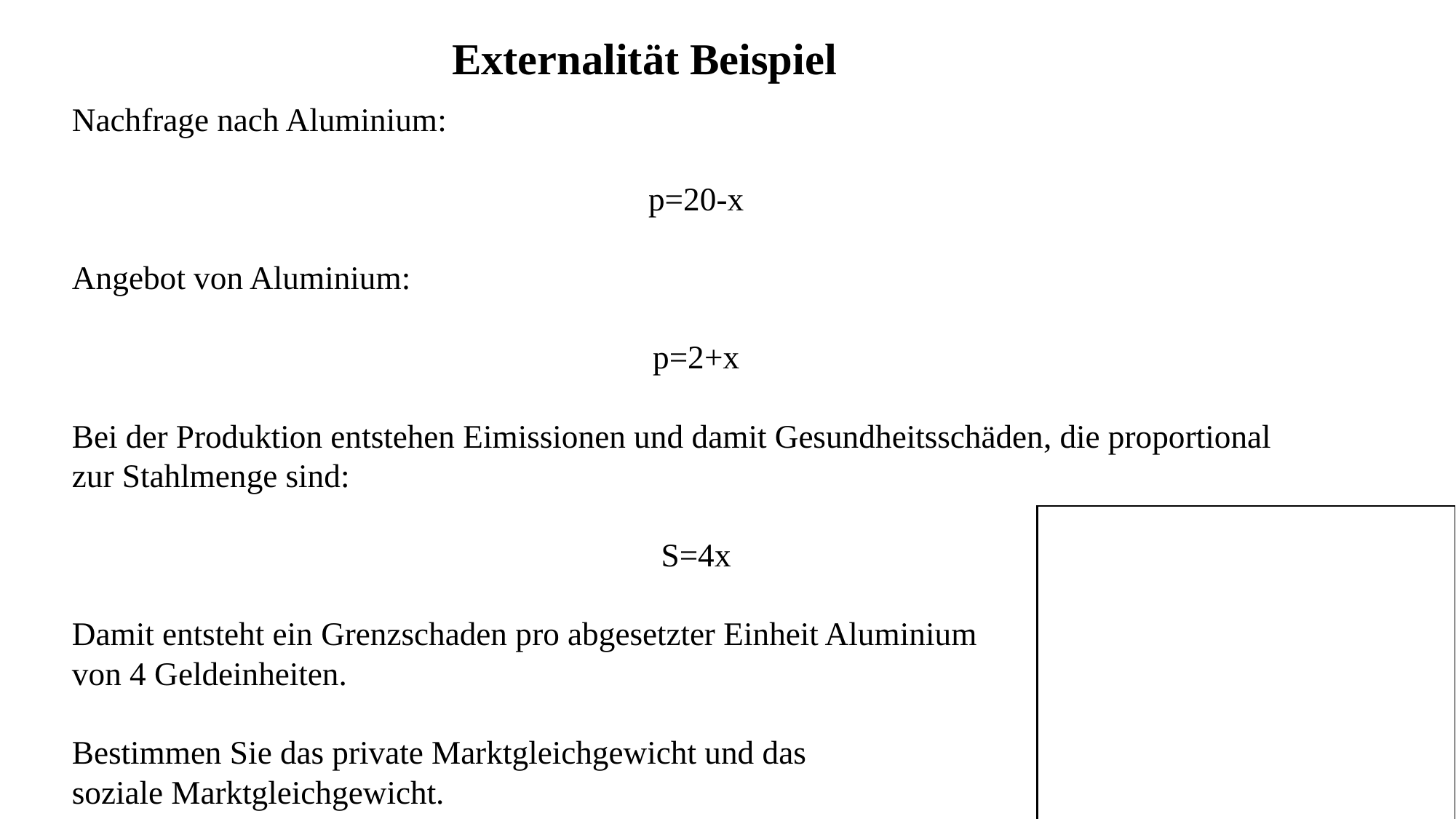

Externalität Beispiel
Nachfrage nach Aluminium:

p=20-x

Angebot von Aluminium:

p=2+x

Bei der Produktion entstehen Eimissionen und damit Gesundheitsschäden, die proportional zur Stahlmenge sind:

S=4x

Damit entsteht ein Grenzschaden pro abgesetzter Einheit Aluminium
von 4 Geldeinheiten.

Bestimmen Sie das private Marktgleichgewicht und das
soziale Marktgleichgewicht.